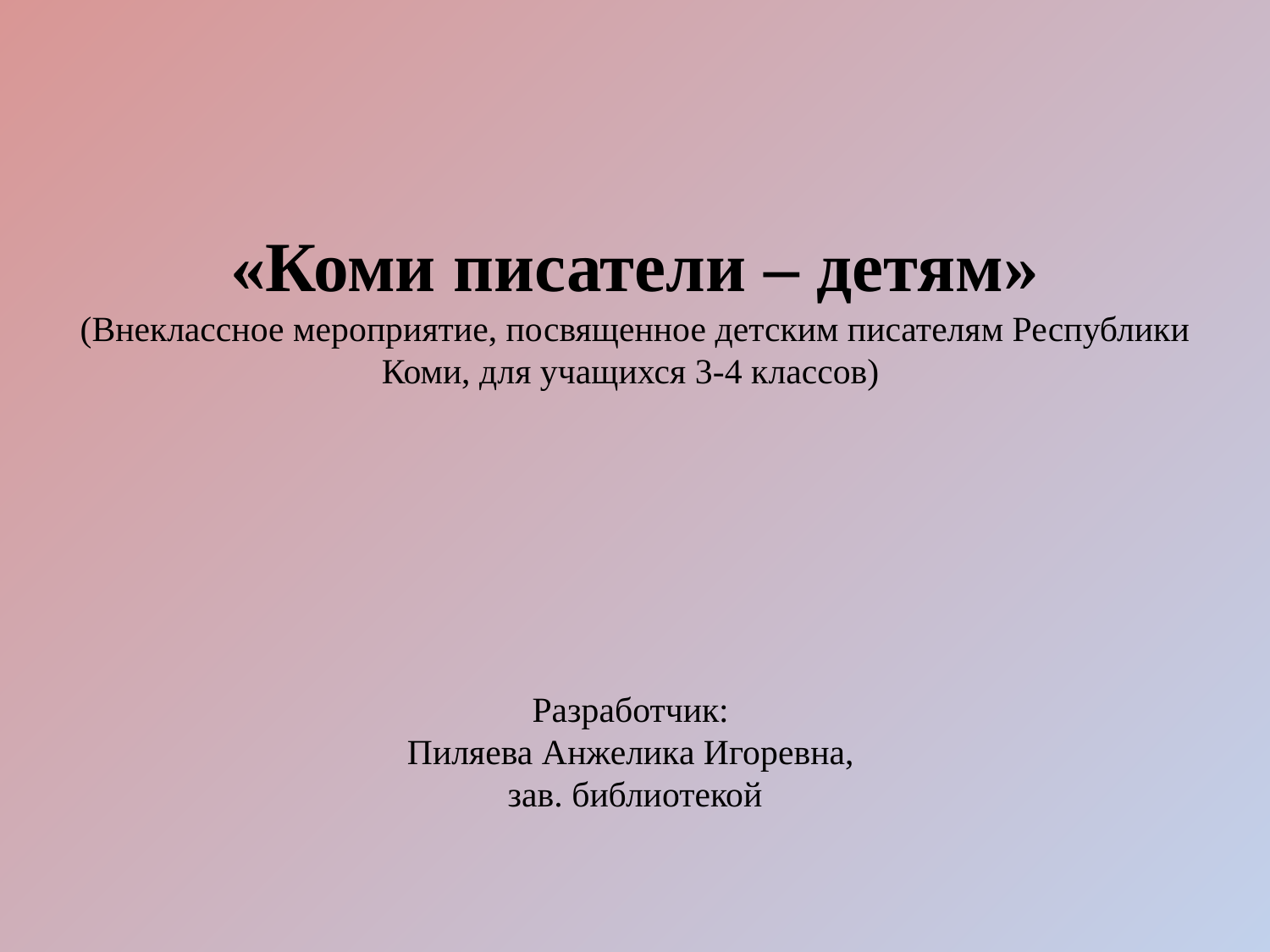

# «Коми писатели – детям» (Внеклассное мероприятие, посвященное детским писателям Республики Коми, для учащихся 3-4 классов) Разработчик: Пиляева Анжелика Игоревна, зав. библиотекой